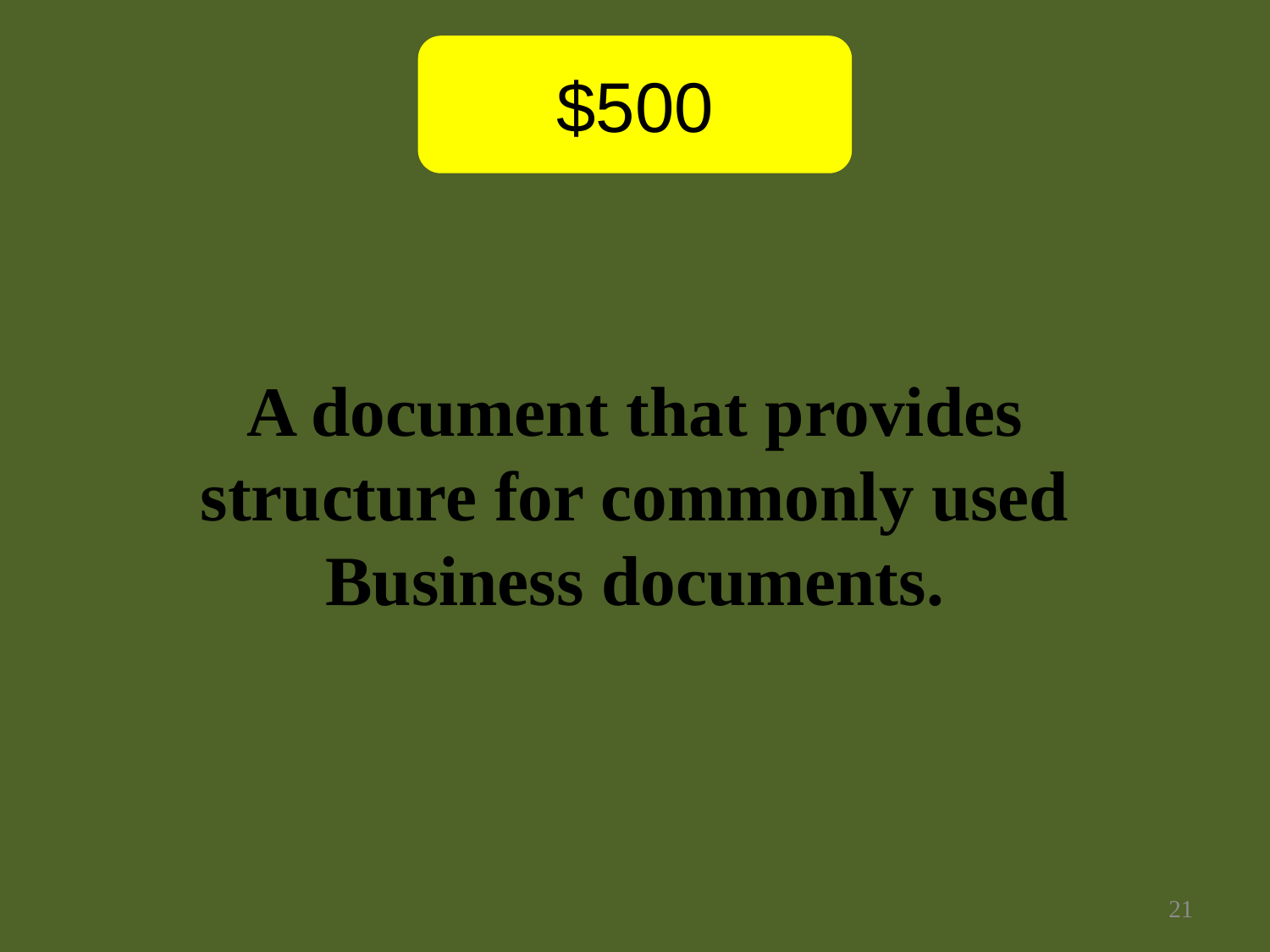

$500
A document that provides structure for commonly used Business documents.

21